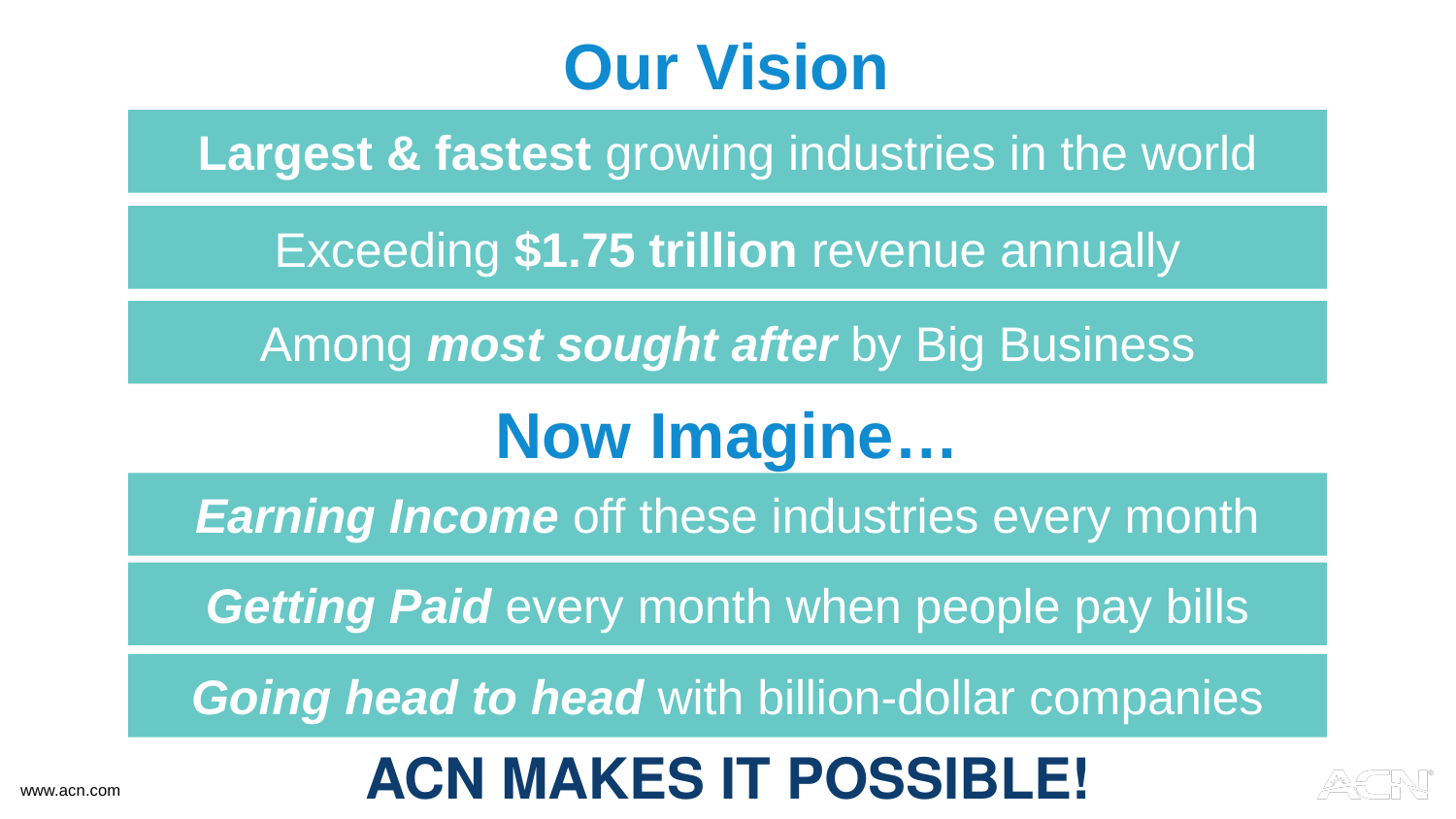

Our Vision
Largest & fastest growing industries in the world
Exceeding $1.75 trillion revenue annually
Among most sought after by Big Business
Now Imagine…
Earning Income off these industries every month
Getting Paid every month when people pay bills
Going head to head with billion-dollar companies
ACN MAKES IT POSSIBLE!